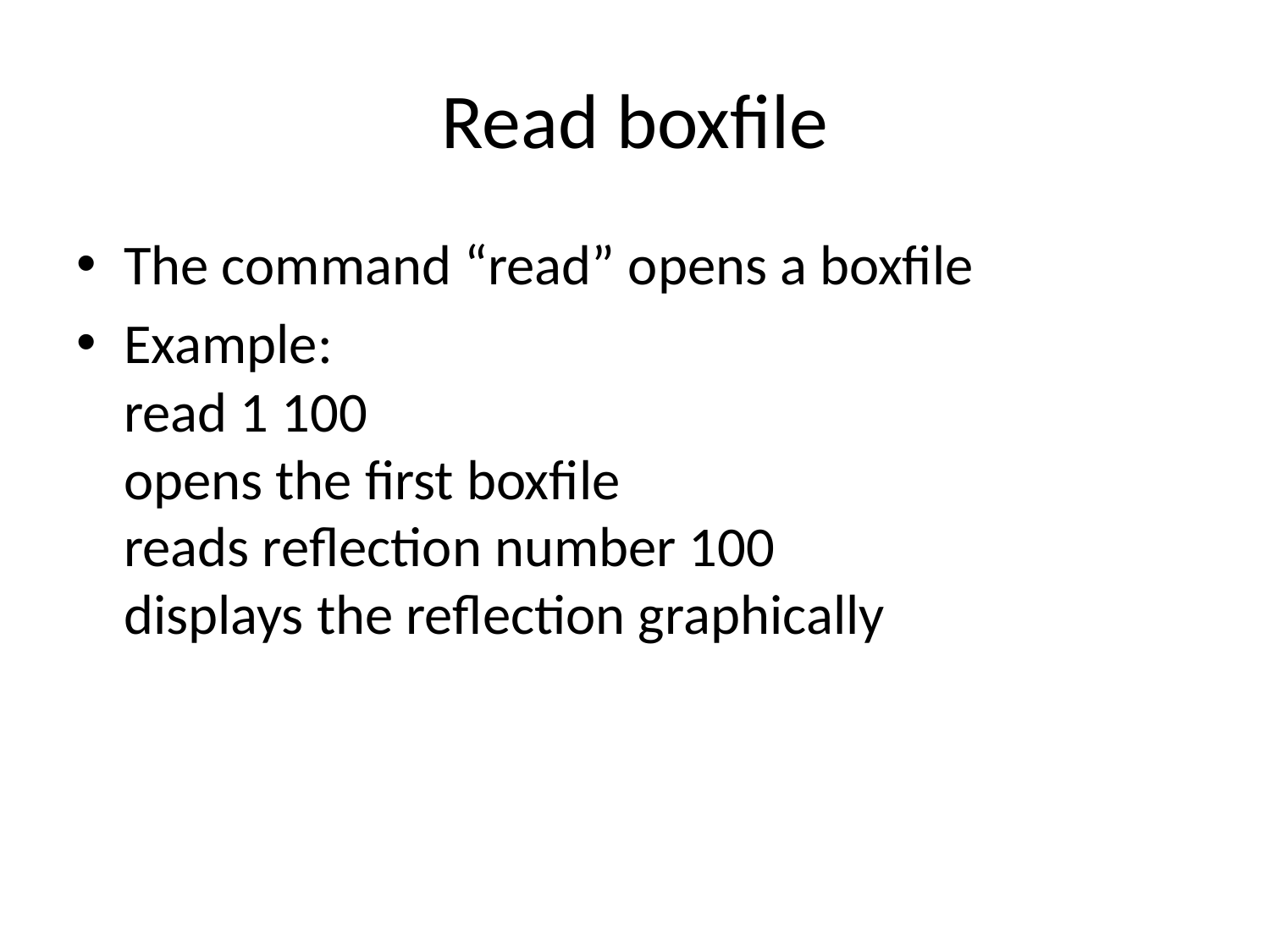

# Read boxfile
The command “read” opens a boxfile
Example:
read 1 100
opens the first boxfile
reads reflection number 100
displays the reflection graphically